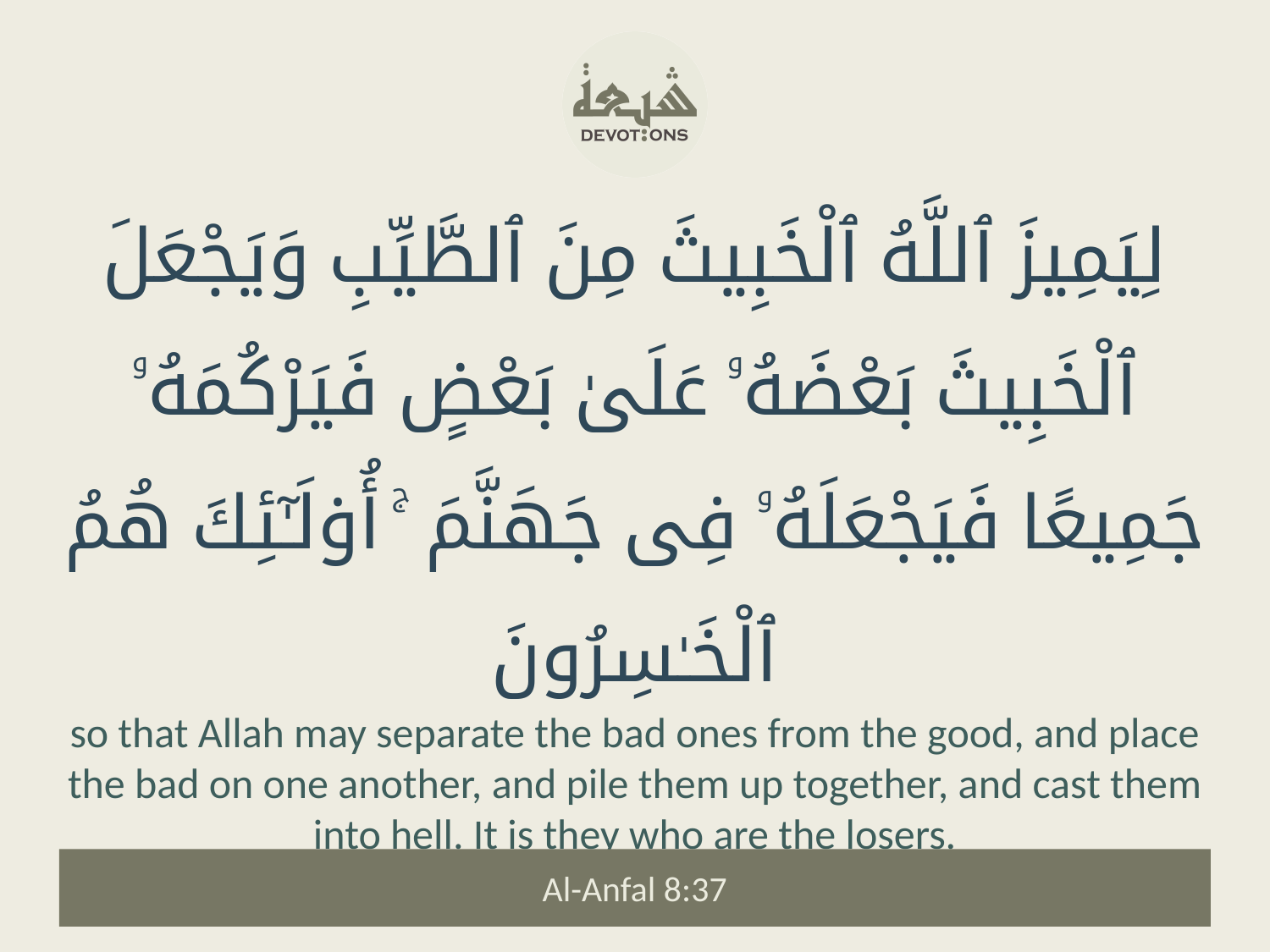

لِيَمِيزَ ٱللَّهُ ٱلْخَبِيثَ مِنَ ٱلطَّيِّبِ وَيَجْعَلَ ٱلْخَبِيثَ بَعْضَهُۥ عَلَىٰ بَعْضٍ فَيَرْكُمَهُۥ جَمِيعًا فَيَجْعَلَهُۥ فِى جَهَنَّمَ ۚ أُو۟لَـٰٓئِكَ هُمُ ٱلْخَـٰسِرُونَ
so that Allah may separate the bad ones from the good, and place the bad on one another, and pile them up together, and cast them into hell. It is they who are the losers.
Al-Anfal 8:37